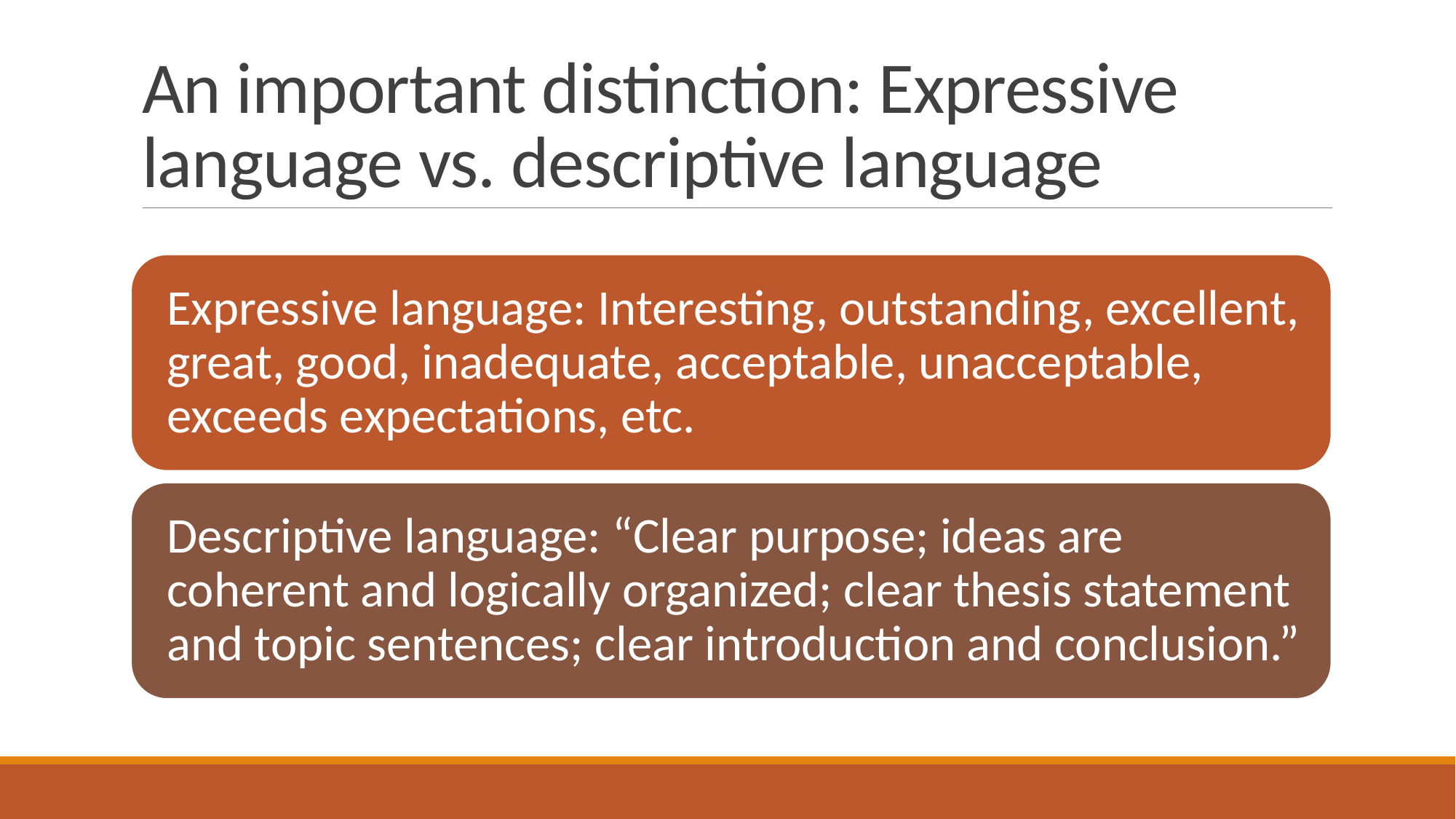

# An important distinction: Expressive language vs. descriptive language
Expressive language: Interesting, outstanding, excellent, great, good, inadequate, acceptable, unacceptable, exceeds expectations, etc.
Descriptive language: “Clear purpose; ideas are coherent and logically organized; clear thesis statement and topic sentences; clear introduction and conclusion.”